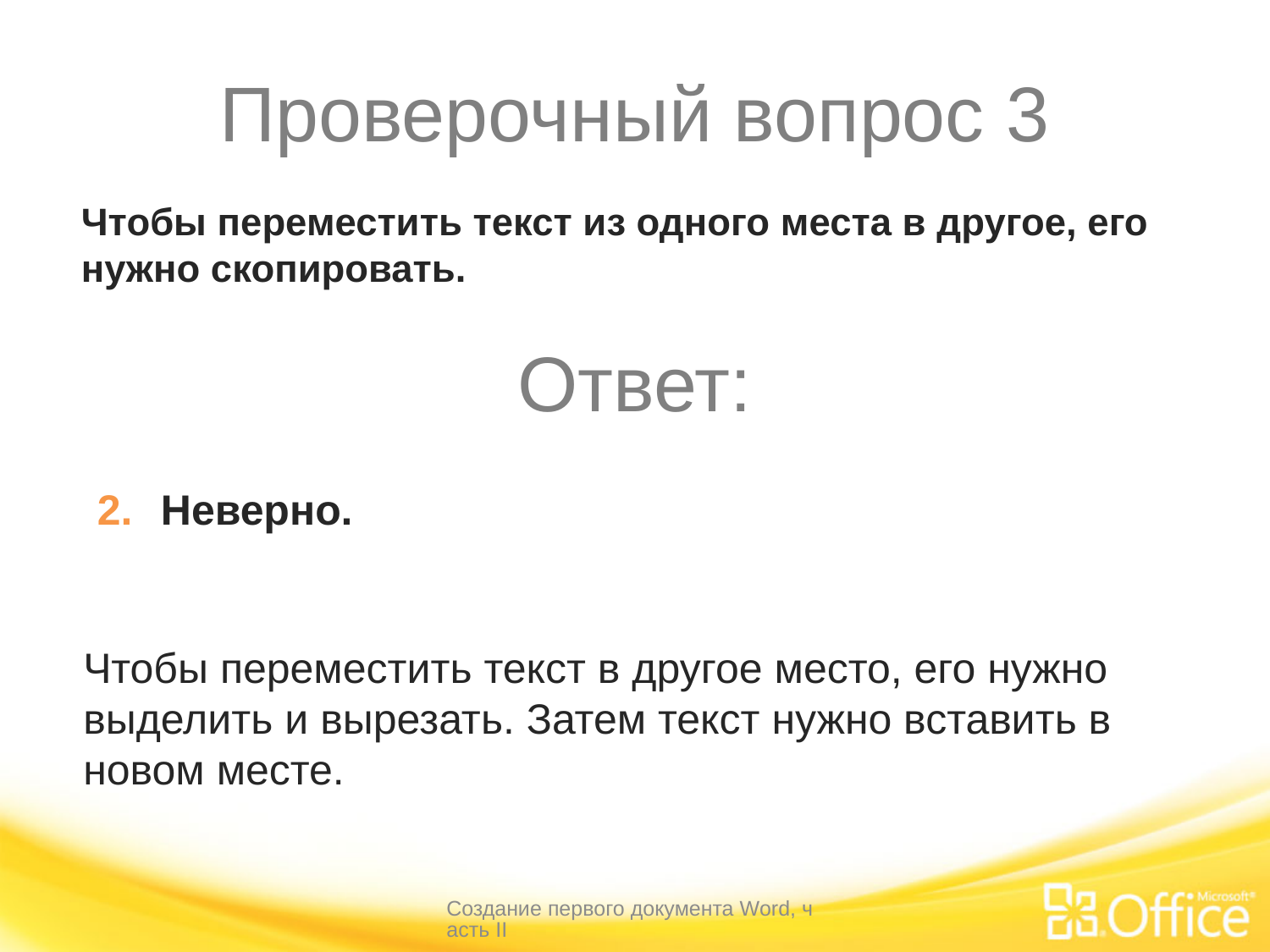

# Проверочный вопрос 3
Чтобы переместить текст из одного места в другое, его нужно скопировать.
Ответ:
Неверно.
Чтобы переместить текст в другое место, его нужно выделить и вырезать. Затем текст нужно вставить в новом месте.
Создание первого документа Word, часть II